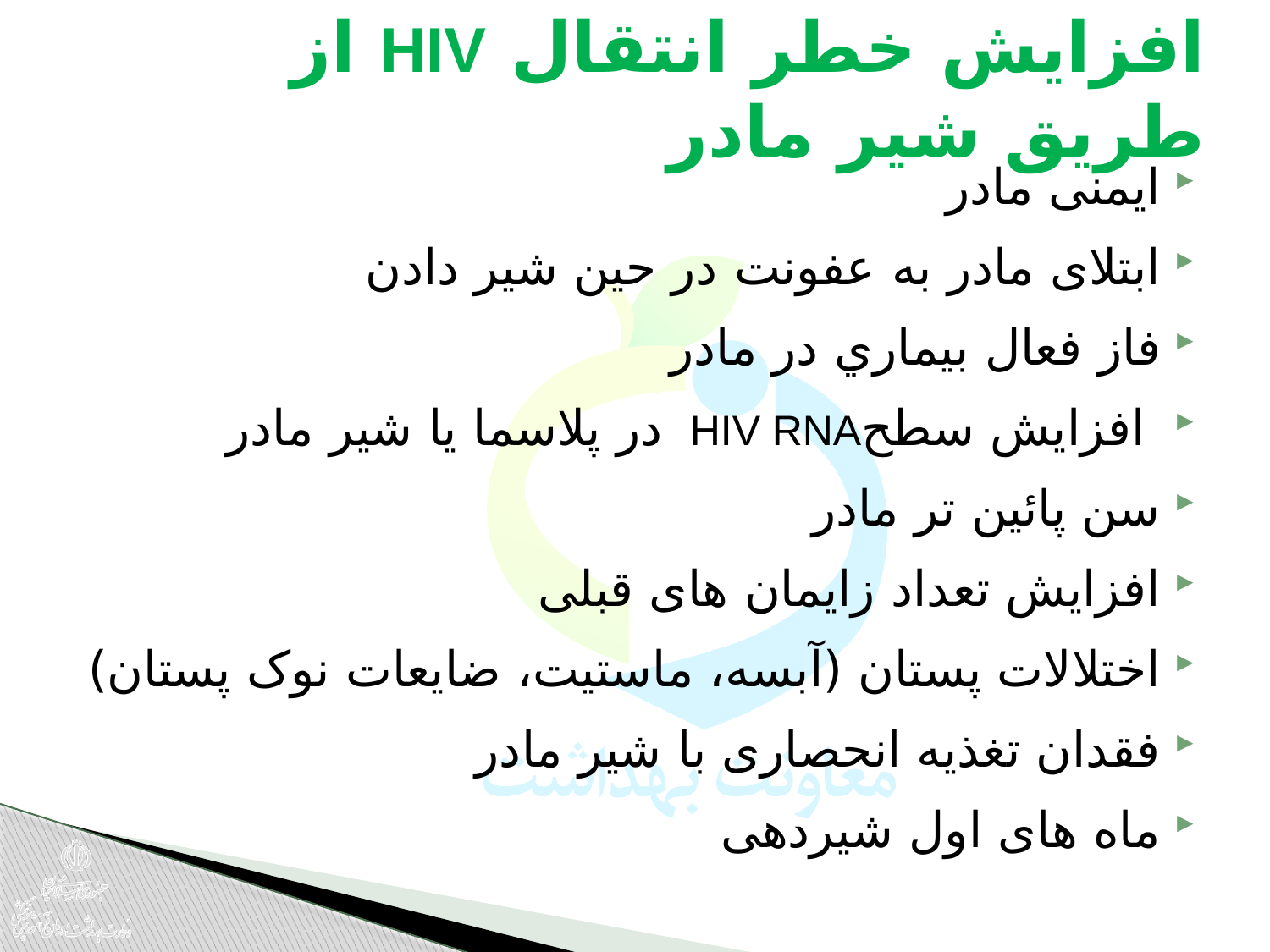

# افزایش خطر انتقال HIV از طریق شیر مادر
ایمنی مادر
ابتلای مادر به عفونت در حين شير دادن
فاز فعال بيماري در مادر
 افزایش سطحHIV RNA  در پلاسما یا شیر مادر
سن پائین تر مادر
افزایش تعداد زایمان های قبلی
اختلالات پستان (آبسه، ماستیت، ضایعات نوک پستان)
فقدان تغذیه انحصاری با شیر مادر
ماه های اول شیردهی